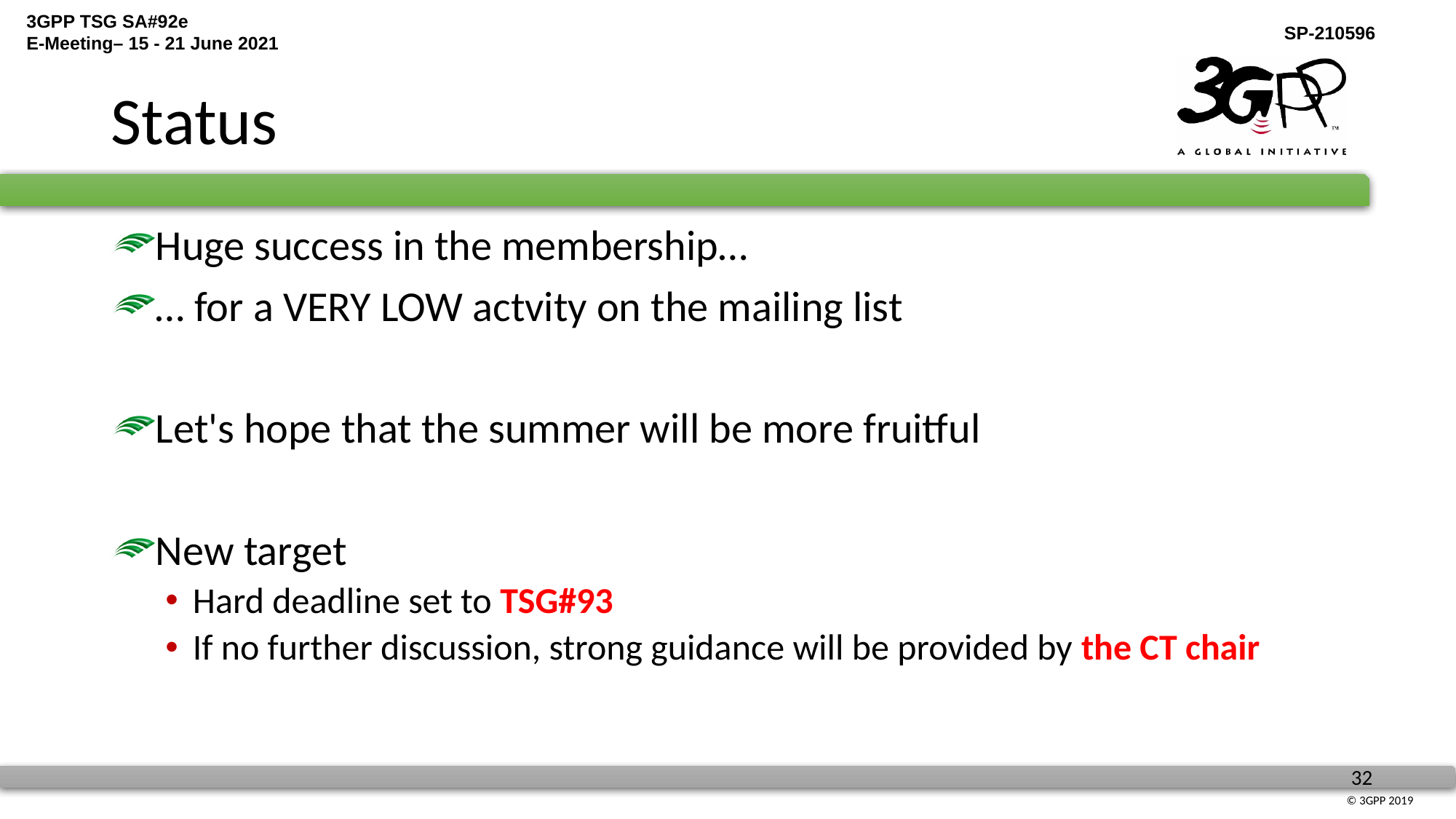

# Status
Huge success in the membership…
… for a VERY LOW actvity on the mailing list

Let's hope that the summer will be more fruitful

New target
Hard deadline set to TSG#93
If no further discussion, strong guidance will be provided by the CT chair